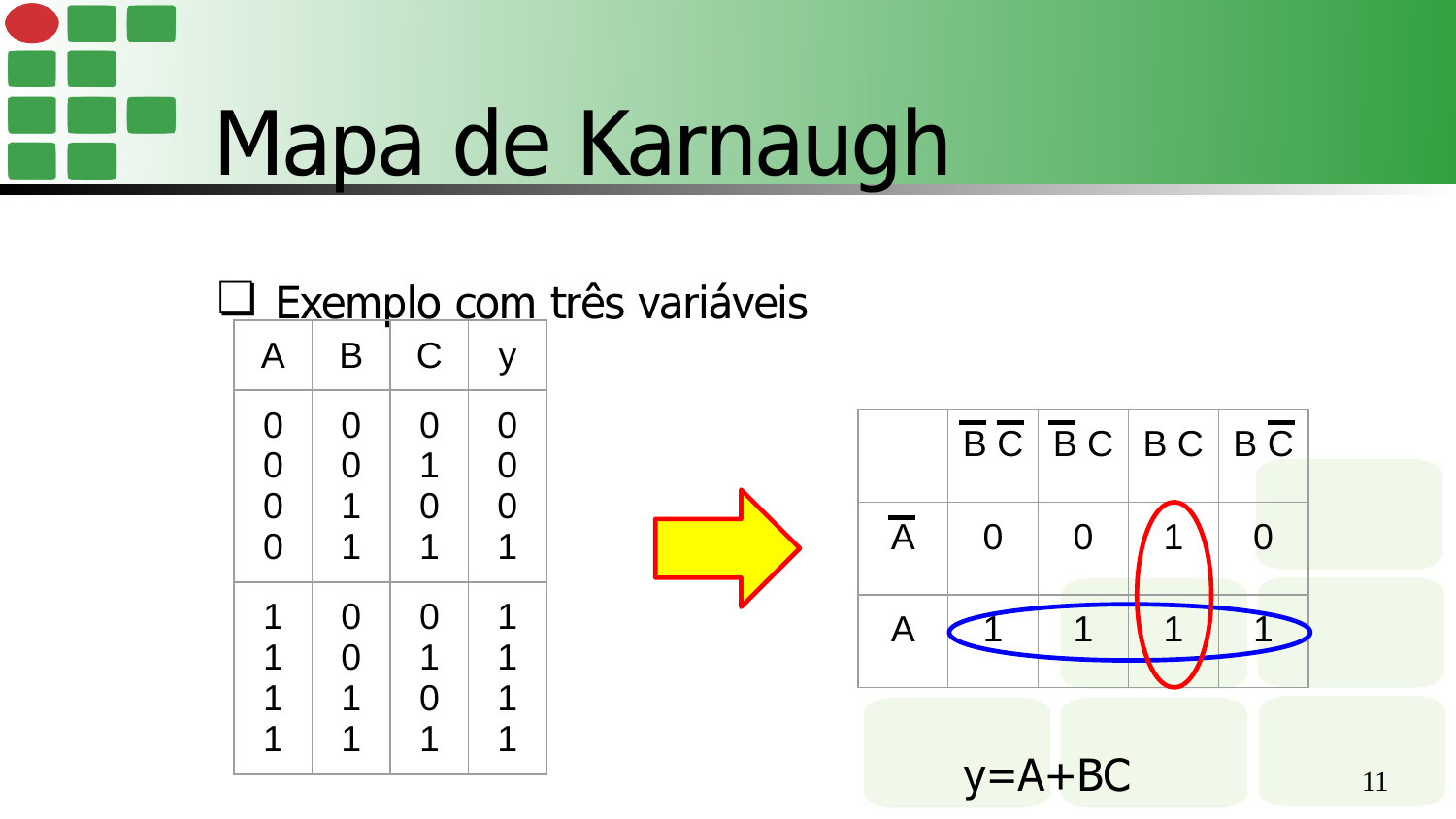

Mapa de Karnaugh
Exemplo com três variáveis
| A | B | C | y |
| --- | --- | --- | --- |
| 0 0 0 0 | 0 0 1 1 | 0 1 0 1 | 0 0 0 1 |
| 1 1 1 1 | 0 0 1 1 | 0 1 0 1 | 1 1 1 1 |
|  | B C | B C | B C | B C |
| --- | --- | --- | --- | --- |
| A | 0 | 0 | 1 | 0 |
| A | 1 | 1 | 1 | 1 |

y=A+BC
11